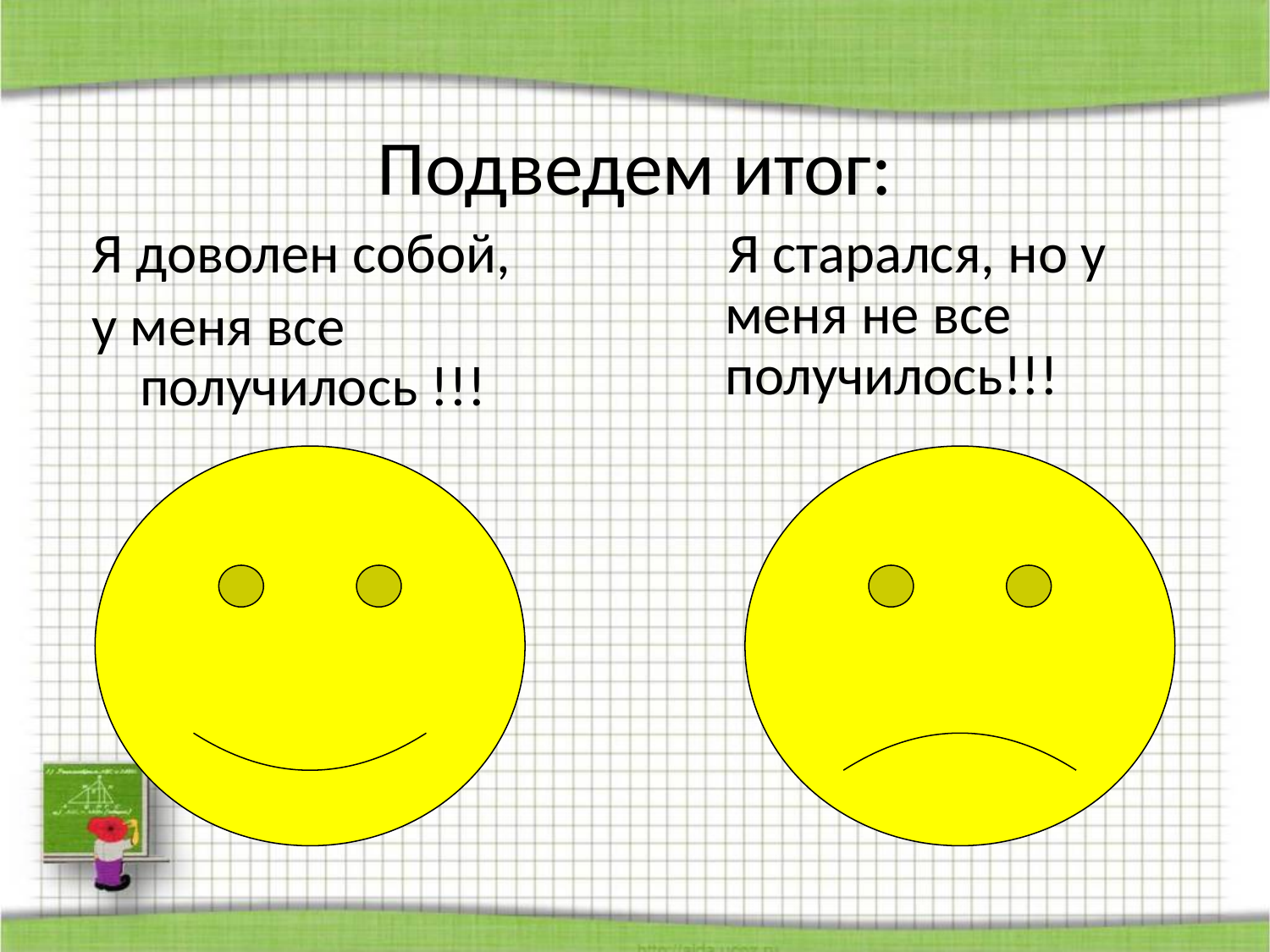

# Подведем итог:
Я доволен собой,
у меня все получилось !!!
    Я старался, но у меня не все получилось!!!